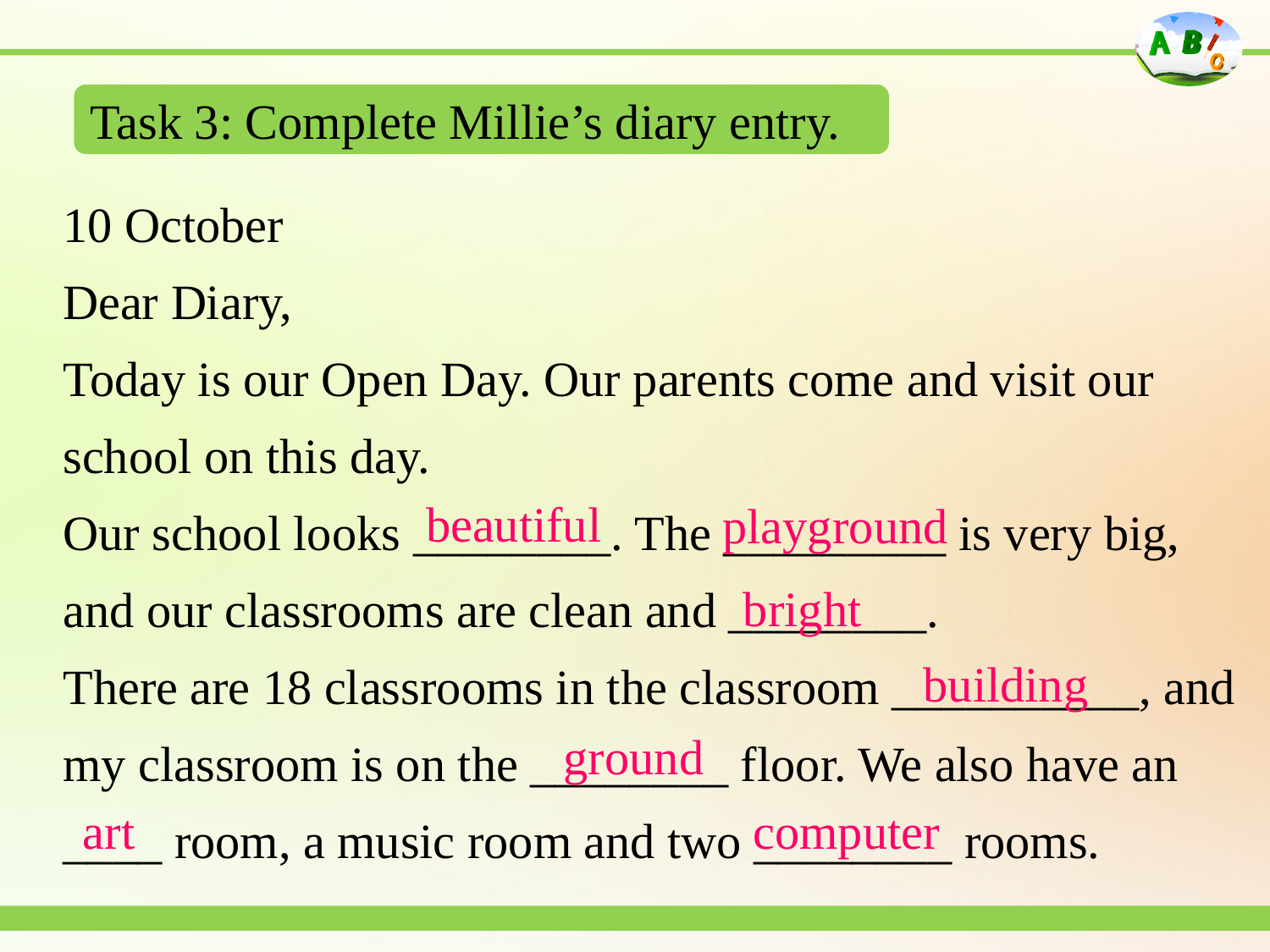

Task 3: Complete Millie’s diary entry.
10 October
Dear Diary,
Today is our Open Day. Our parents come and visit our school on this day.
Our school looks ________. The _________ is very big, and our classrooms are clean and ________.
There are 18 classrooms in the classroom __________, and my classroom is on the ________ floor. We also have an ____ room, a music room and two ________ rooms.
beautiful
playground
bright
building
ground
art
computer